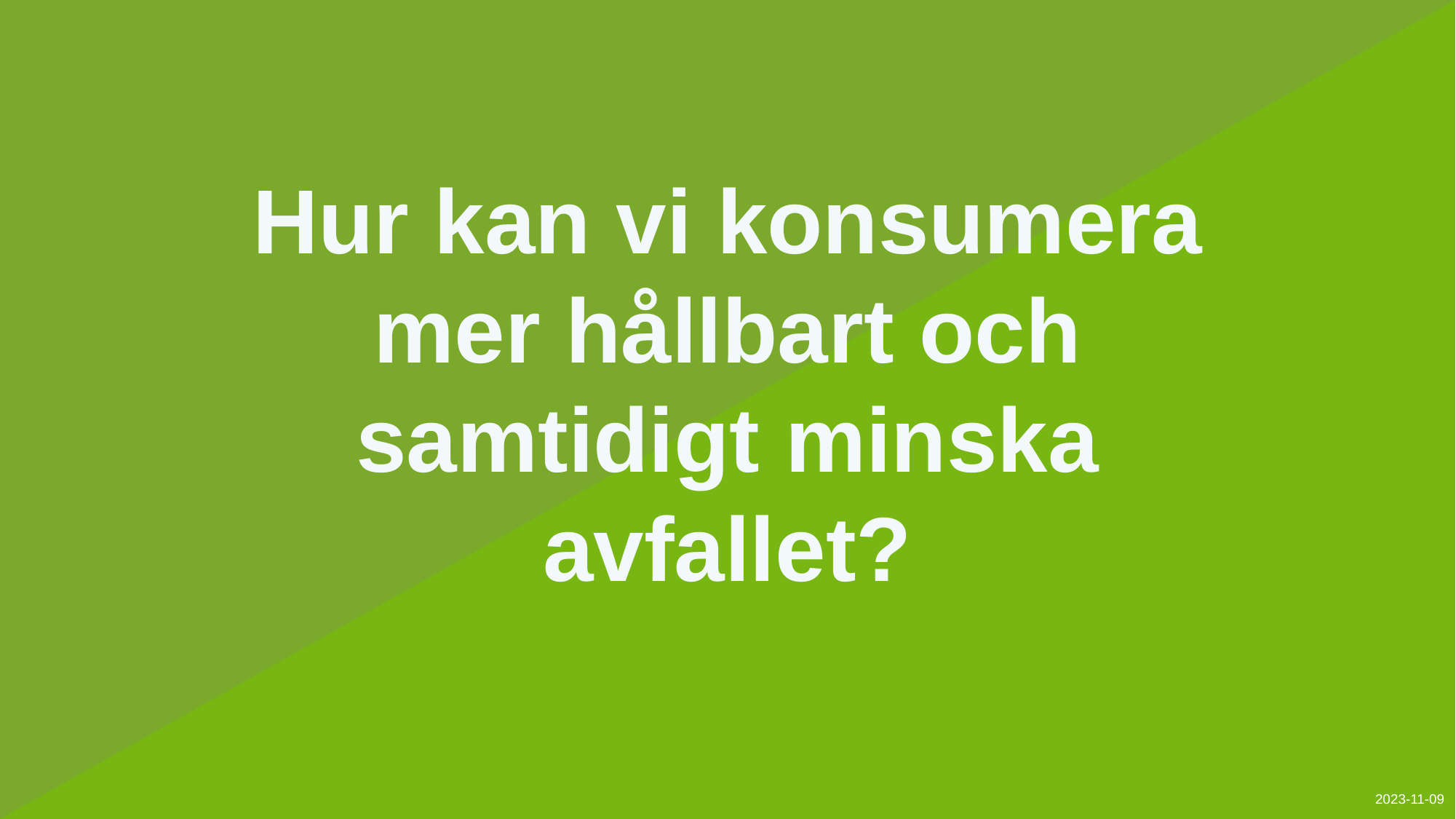

# Hur kan vi konsumera mer hållbart och samtidigt minska avfallet?